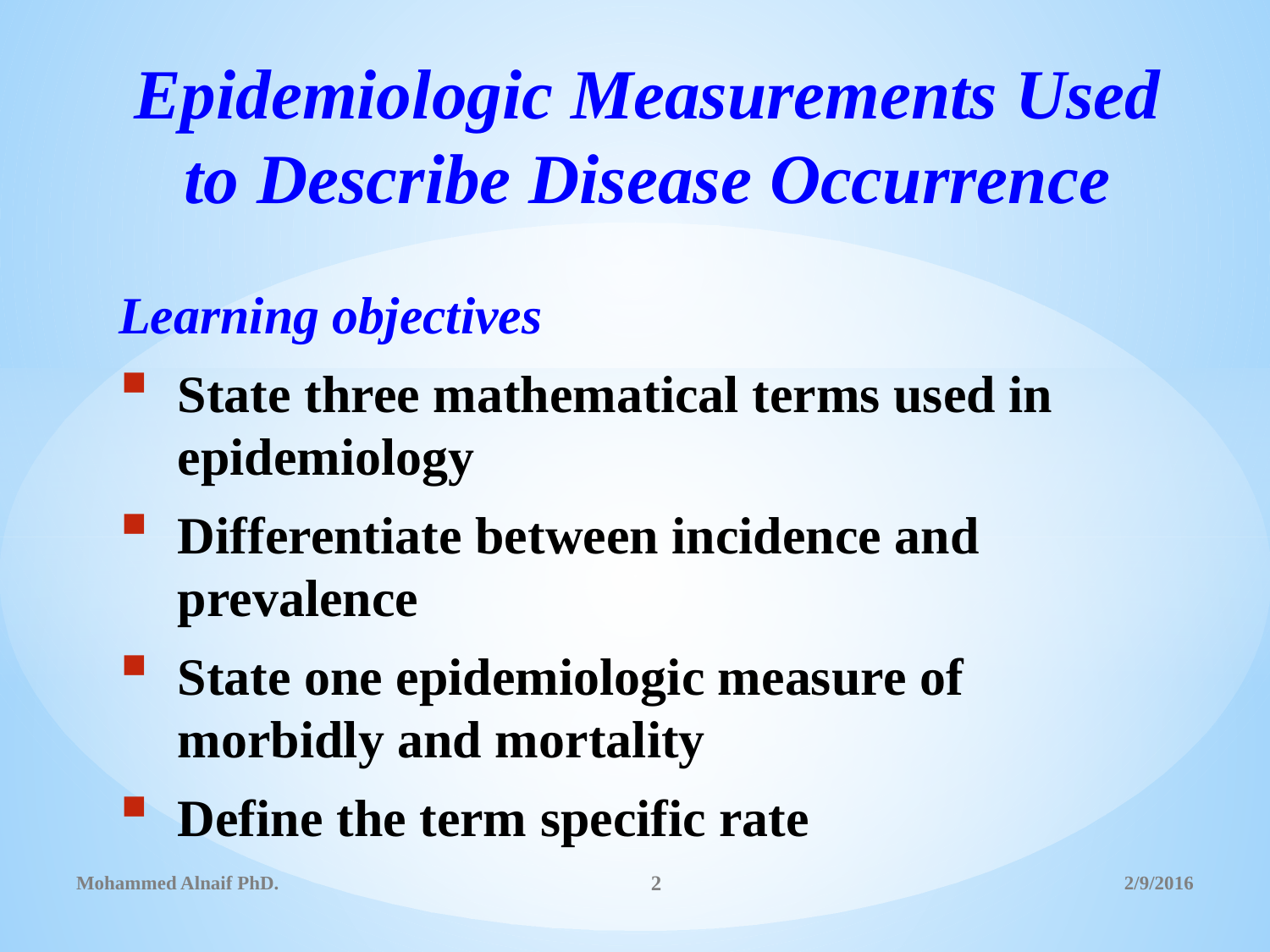

# Epidemiologic Measurements Used to Describe Disease Occurrence
Learning objectives
State three mathematical terms used in epidemiology
Differentiate between incidence and prevalence
State one epidemiologic measure of morbidly and mortality
Define the term specific rate
Mohammed Alnaif PhD.
2
2/9/2016